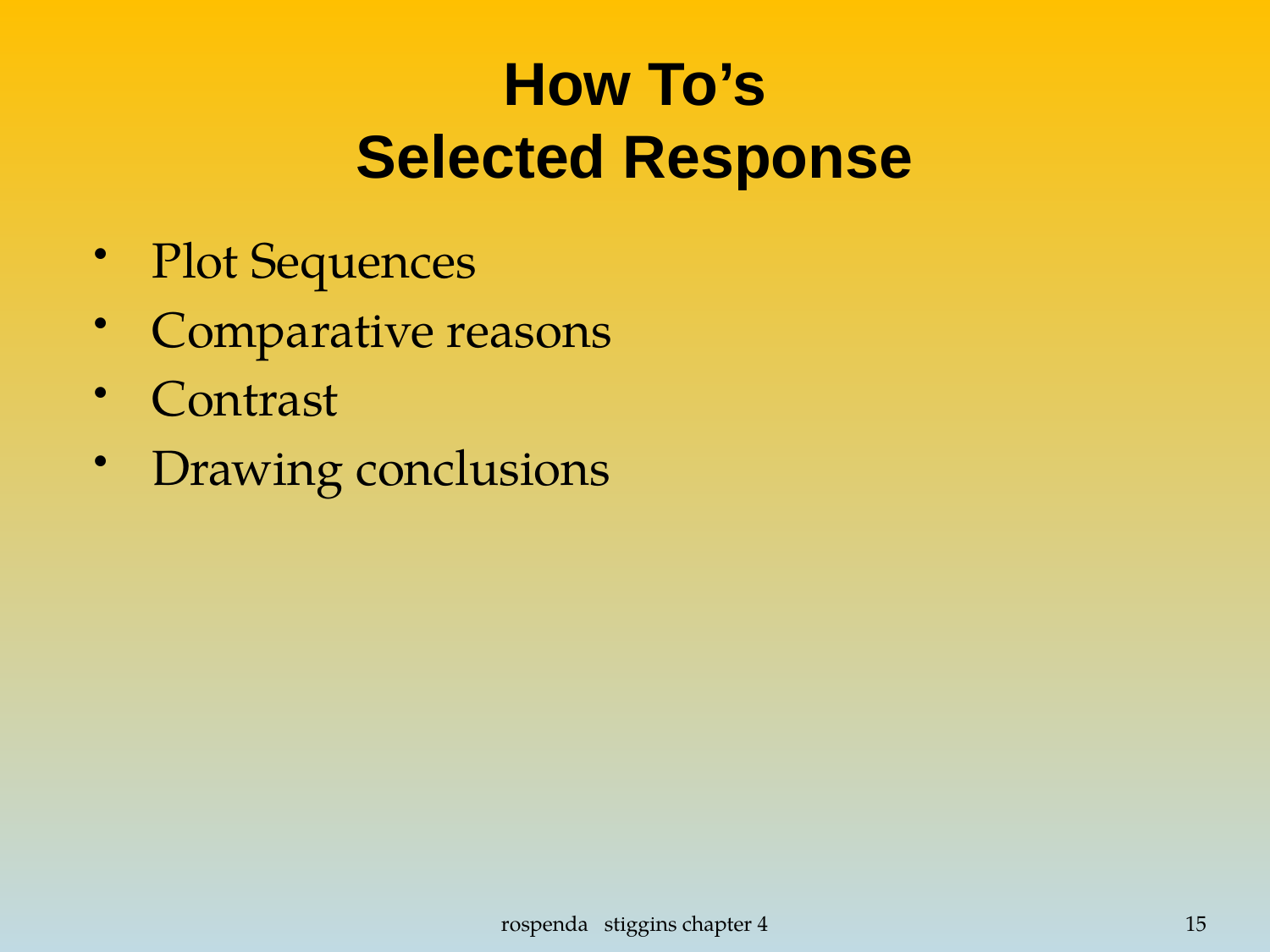

# How To’s Selected Response
Plot Sequences
Comparative reasons
Contrast
Drawing conclusions
rospenda   stiggins chapter 4
15